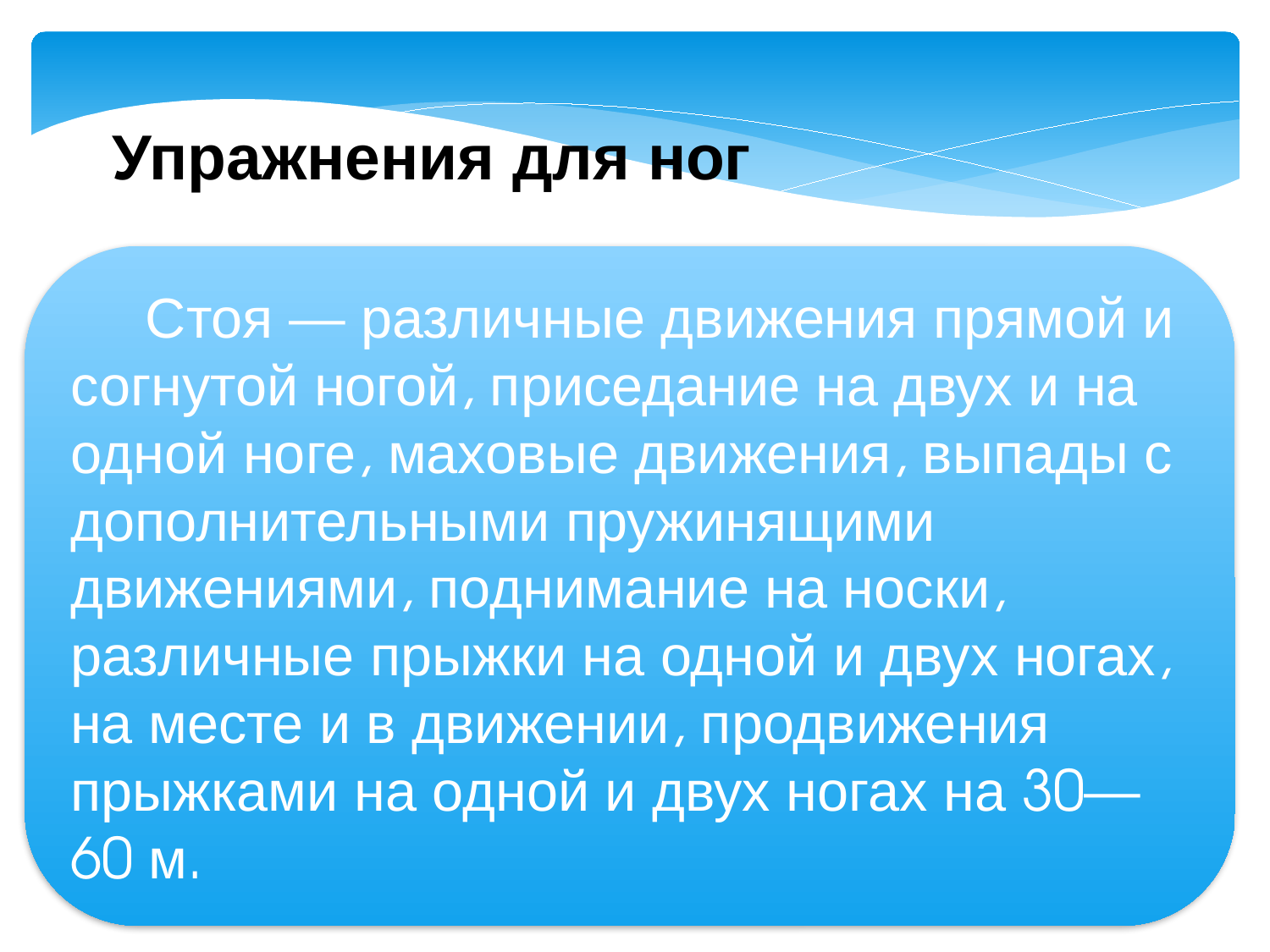

Упражнения для ног
Стоя — различные движения прямой и согнутой ногой, приседание на двух и на одной ноге, маховые движения, выпады с дополнительными пружинящими движениями, поднимание на носки, различные прыжки на одной и двух ногах, на месте и в движении, продвижения прыжками на одной и двух ногах на 30—60 м.